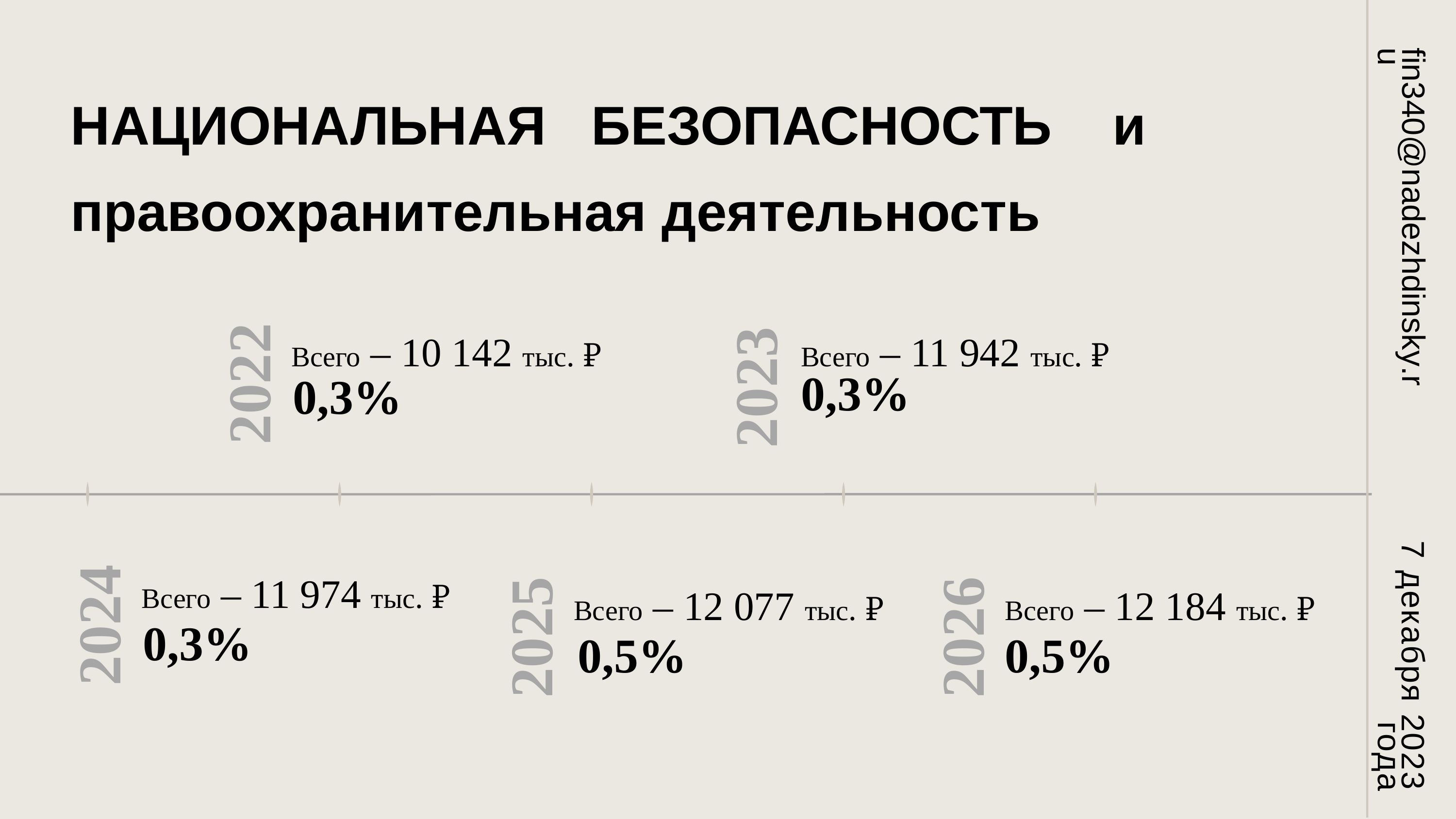

fin340@nadezhdinsky.ru

НАЦИОНАЛЬНАЯ   БЕЗОПАСНОСТЬ    и правоохранительная деятельность
Всего – 11 942 тыс. ₽
2023
Всего – 10 142 тыс. ₽
2022
0,3%
0,3%

7 декабря 2023 года
Всего – 11 974 тыс. ₽
2024
Всего – 12 077 тыс. ₽
Всего – 12 184 тыс. ₽
2025
2026
0,3%
 0,5%
0,5%